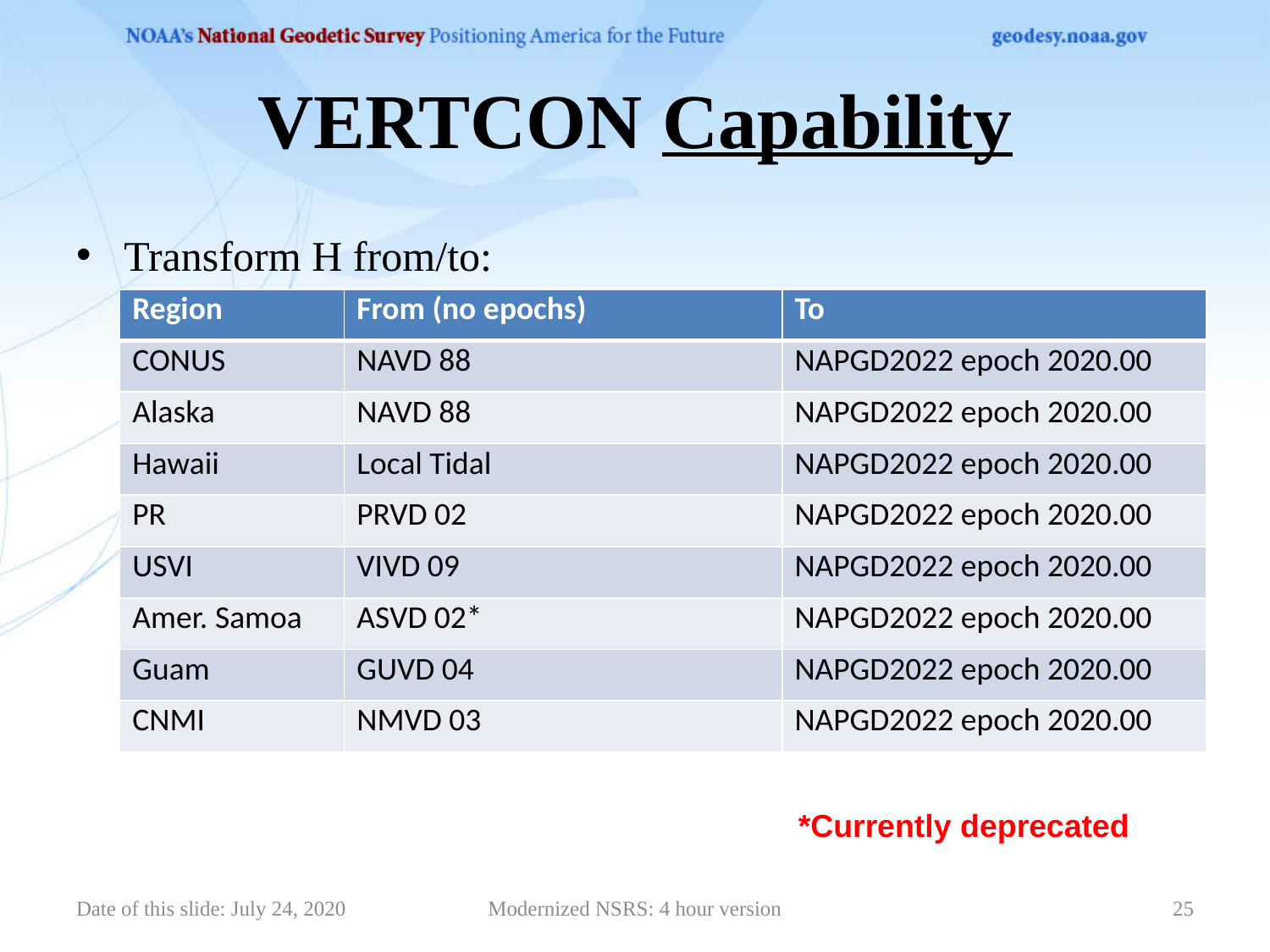

# VERTCON Capability
Transform H from/to:

| Region | From (no epochs) | To |
| --- | --- | --- |
| CONUS | NAVD 88 | NAPGD2022 epoch 2020.00 |
| Alaska | NAVD 88 | NAPGD2022 epoch 2020.00 |
| Hawaii | Local Tidal | NAPGD2022 epoch 2020.00 |
| PR | PRVD 02 | NAPGD2022 epoch 2020.00 |
| USVI | VIVD 09 | NAPGD2022 epoch 2020.00 |
| Amer. Samoa | ASVD 02\* | NAPGD2022 epoch 2020.00 |
| Guam | GUVD 04 | NAPGD2022 epoch 2020.00 |
| CNMI | NMVD 03 | NAPGD2022 epoch 2020.00 |
*Currently deprecated
Date of this slide: July 24, 2020
Modernized NSRS: 4 hour version
25